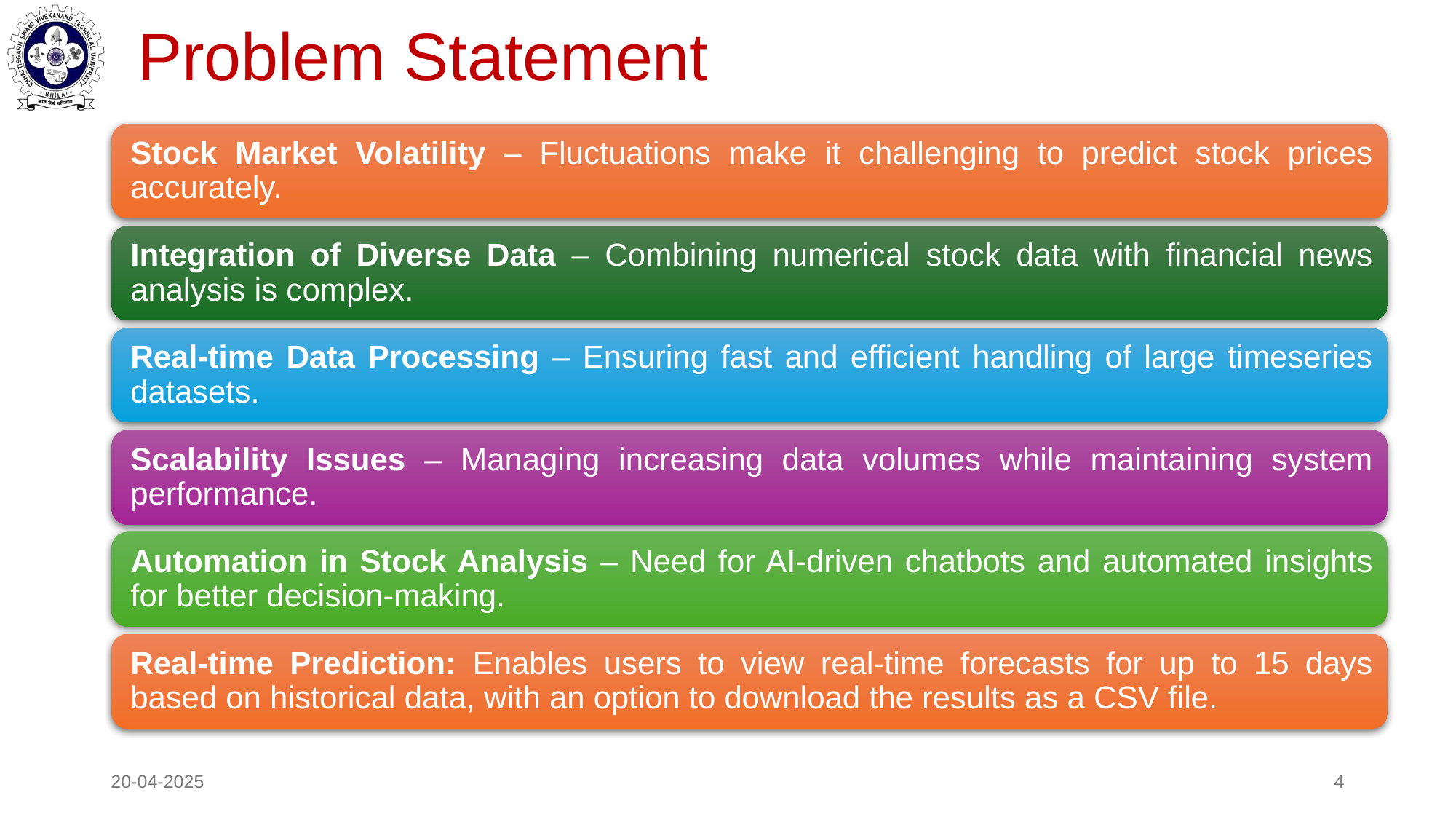

# Problem Statement
Stock Market Volatility – Fluctuations make it challenging to predict stock prices accurately.
Integration of Diverse Data – Combining numerical stock data with financial news analysis is complex.
Real-time Data Processing – Ensuring fast and efficient handling of large timeseries datasets.
Scalability Issues – Managing increasing data volumes while maintaining system performance.
Automation in Stock Analysis – Need for AI-driven chatbots and automated insights for better decision-making.
Real-time Prediction: Enables users to view real-time forecasts for up to 15 days based on historical data, with an option to download the results as a CSV file.
20-04-2025
4